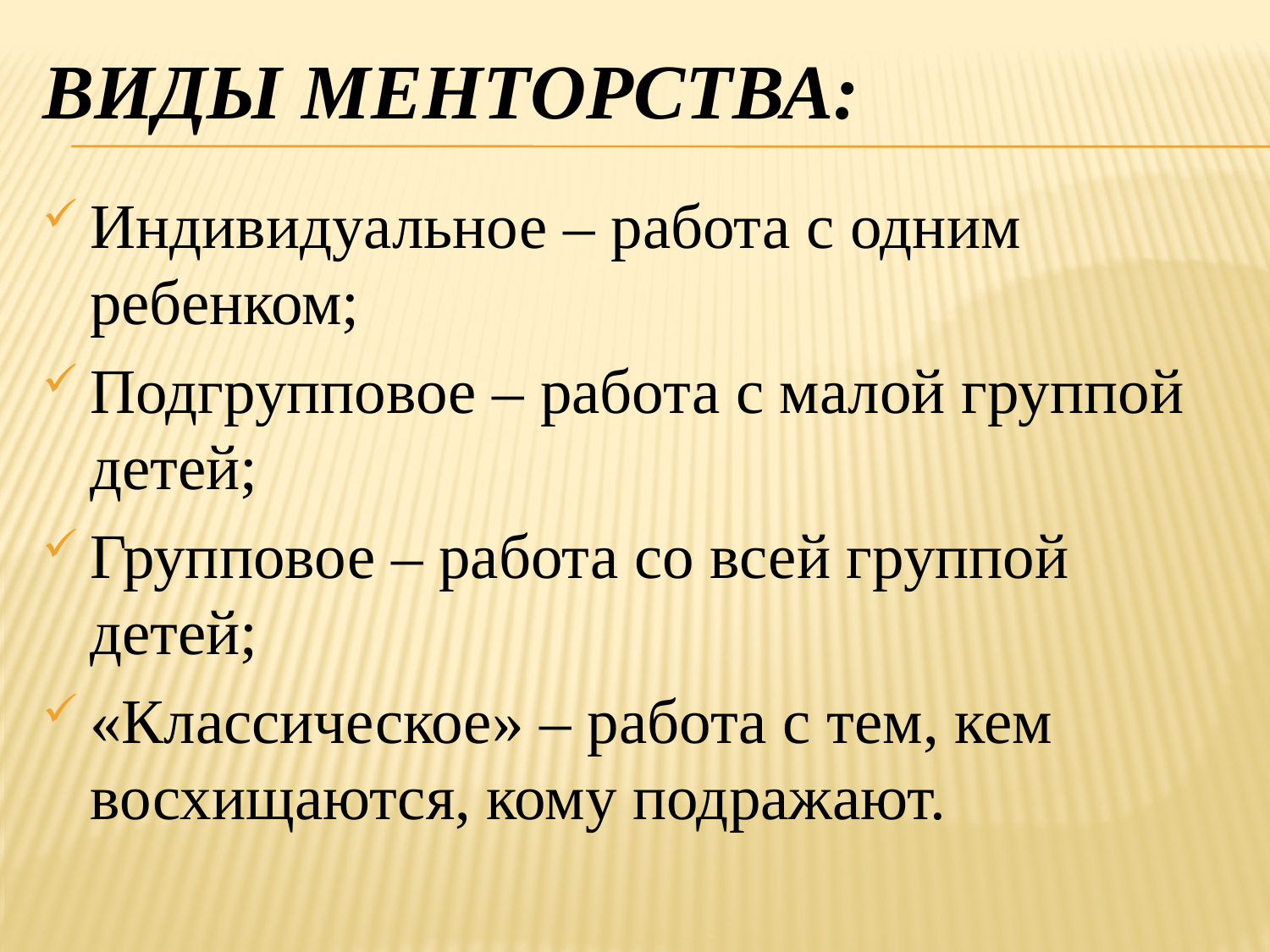

# Виды менторства:
Индивидуальное – работа с одним ребенком;
Подгрупповое – работа с малой группой детей;
Групповое – работа со всей группой детей;
«Классическое» – работа с тем, кем восхищаются, кому подражают.